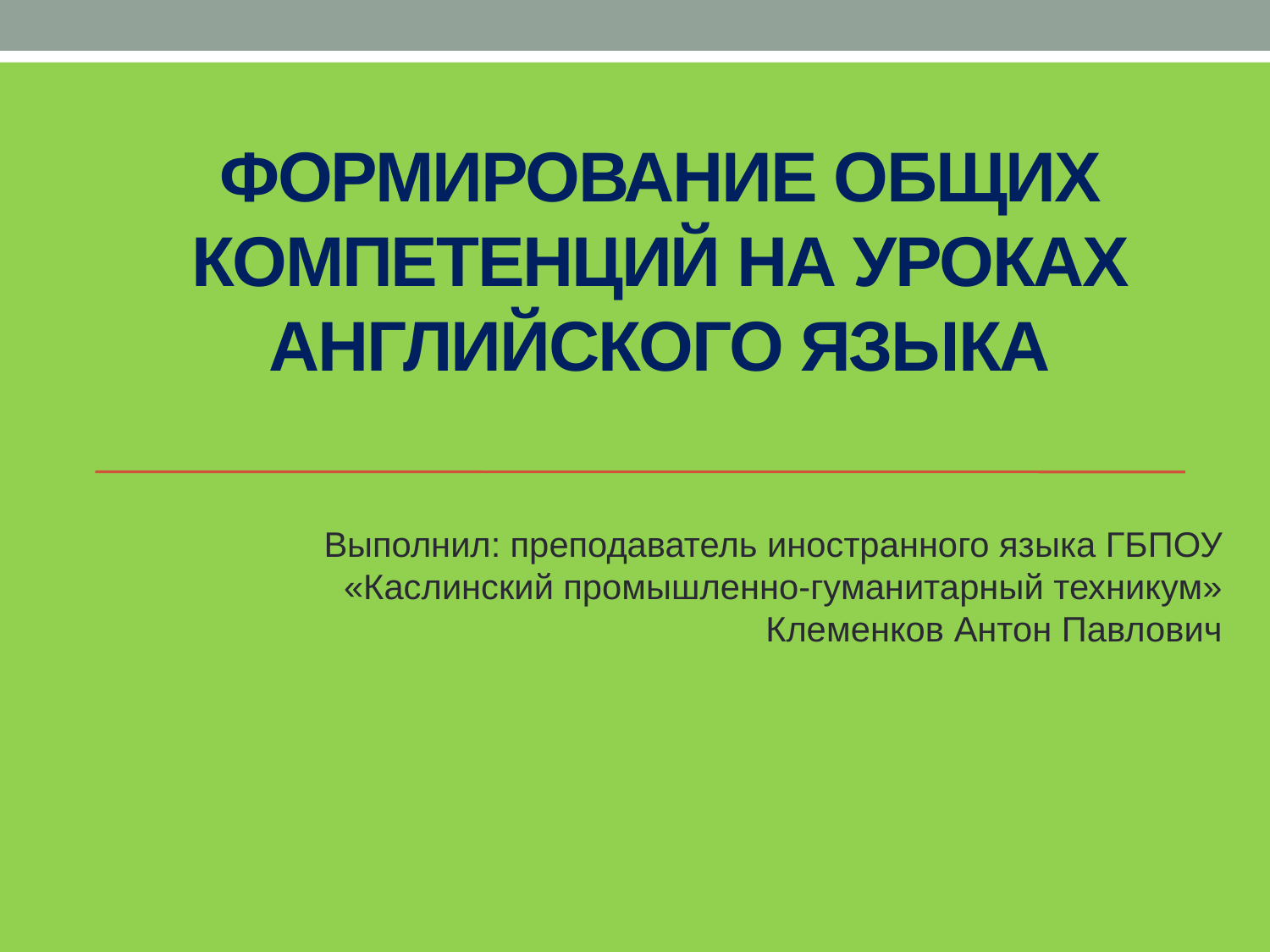

# Формирование общих компетенций на уроках английского языка
Выполнил: преподаватель иностранного языка ГБПОУ «Каслинский промышленно-гуманитарный техникум»
Клеменков Антон Павлович